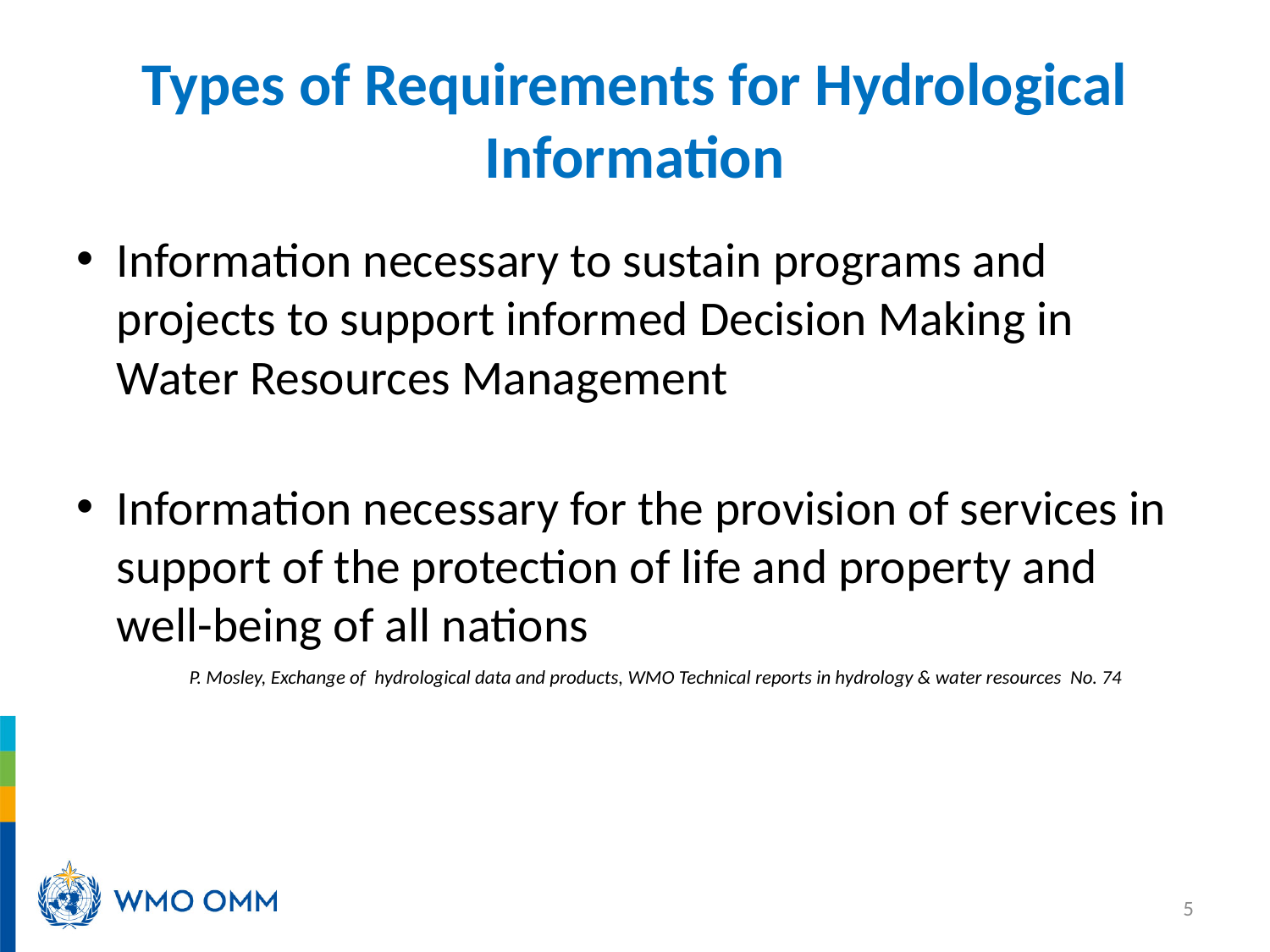

# Types of Requirements for Hydrological Information
Information necessary to sustain programs and projects to support informed Decision Making in Water Resources Management

Information necessary for the provision of services in support of the protection of life and property and well-being of all nations

P. Mosley, Exchange of  hydrological data and products, WMO Technical reports in hydrology & water resources  No. 74
5